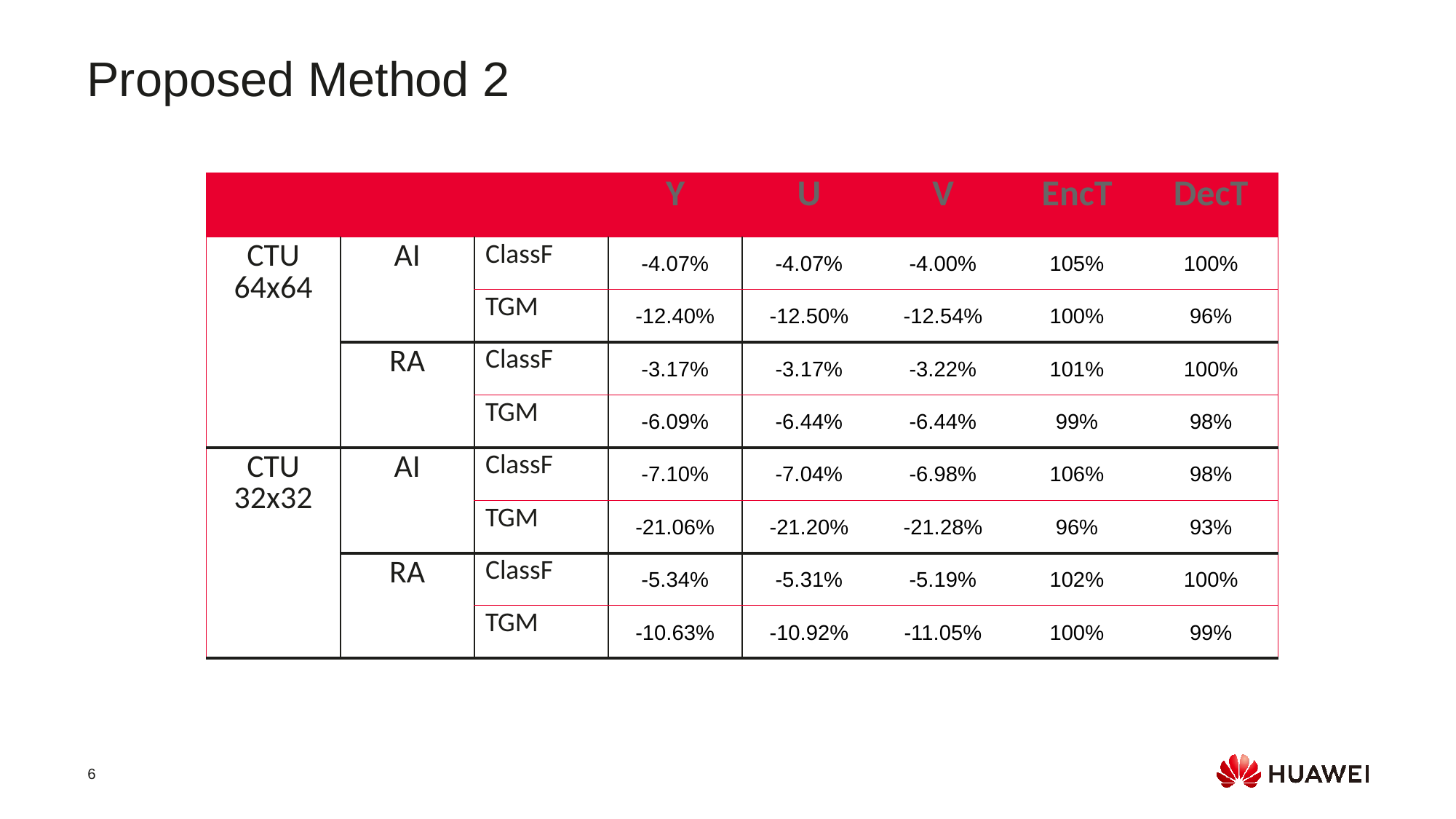

Proposed Method 2

|  |  |  | Y | U | V | EncT | DecT |
| --- | --- | --- | --- | --- | --- | --- | --- |
| CTU 64x64 | AI | ClassF | -4.07% | -4.07% | -4.00% | 105% | 100% |
|  |  | TGM | -12.40% | -12.50% | -12.54% | 100% | 96% |
|  | RA | ClassF | -3.17% | -3.17% | -3.22% | 101% | 100% |
|  |  | TGM | -6.09% | -6.44% | -6.44% | 99% | 98% |
| CTU 32x32 | AI | ClassF | -7.10% | -7.04% | -6.98% | 106% | 98% |
|  |  | TGM | -21.06% | -21.20% | -21.28% | 96% | 93% |
|  | RA | ClassF | -5.34% | -5.31% | -5.19% | 102% | 100% |
|  |  | TGM | -10.63% | -10.92% | -11.05% | 100% | 99% |